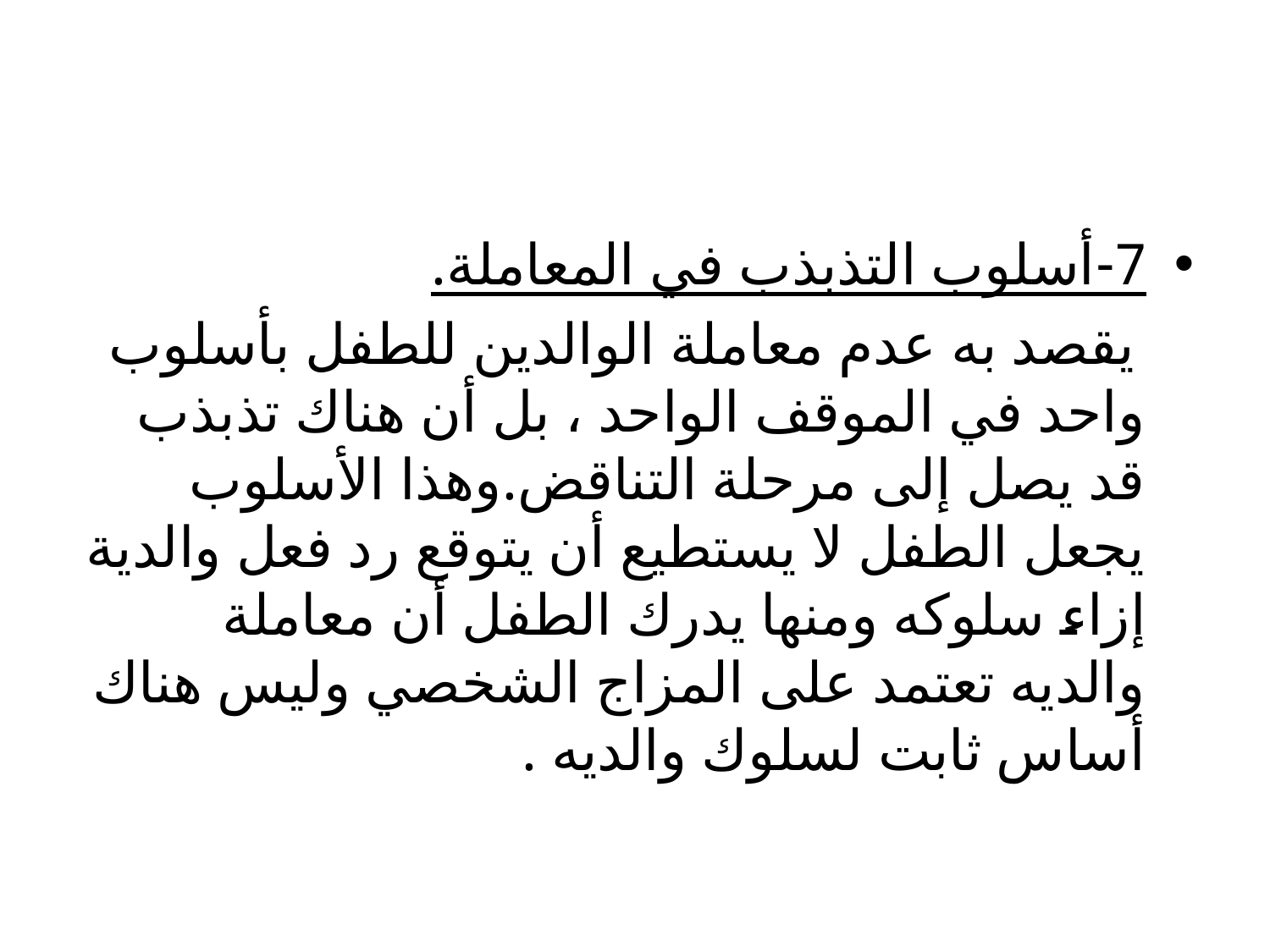

#
7-أسلوب التذبذب في المعاملة.
    يقصد به عدم معاملة الوالدين للطفل بأسلوب واحد في الموقف الواحد ، بل أن هناك تذبذب قد يصل إلى مرحلة التناقض.وهذا الأسلوب يجعل الطفل لا يستطيع أن يتوقع رد فعل والدية إزاء سلوكه ومنها يدرك الطفل أن معاملة والديه تعتمد على المزاج الشخصي وليس هناك أساس ثابت لسلوك والديه .